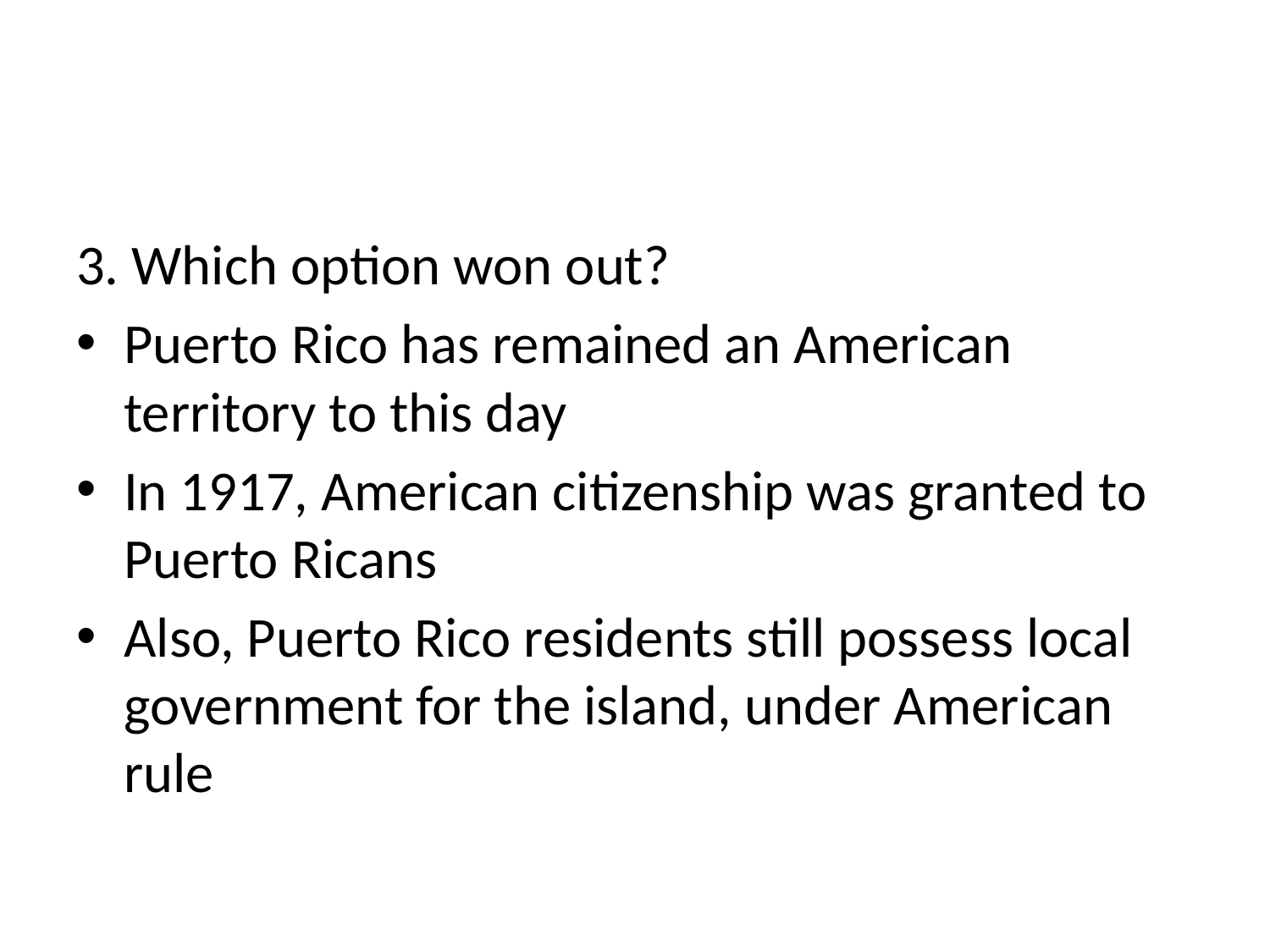

#
3. Which option won out?
Puerto Rico has remained an American territory to this day
In 1917, American citizenship was granted to Puerto Ricans
Also, Puerto Rico residents still possess local government for the island, under American rule